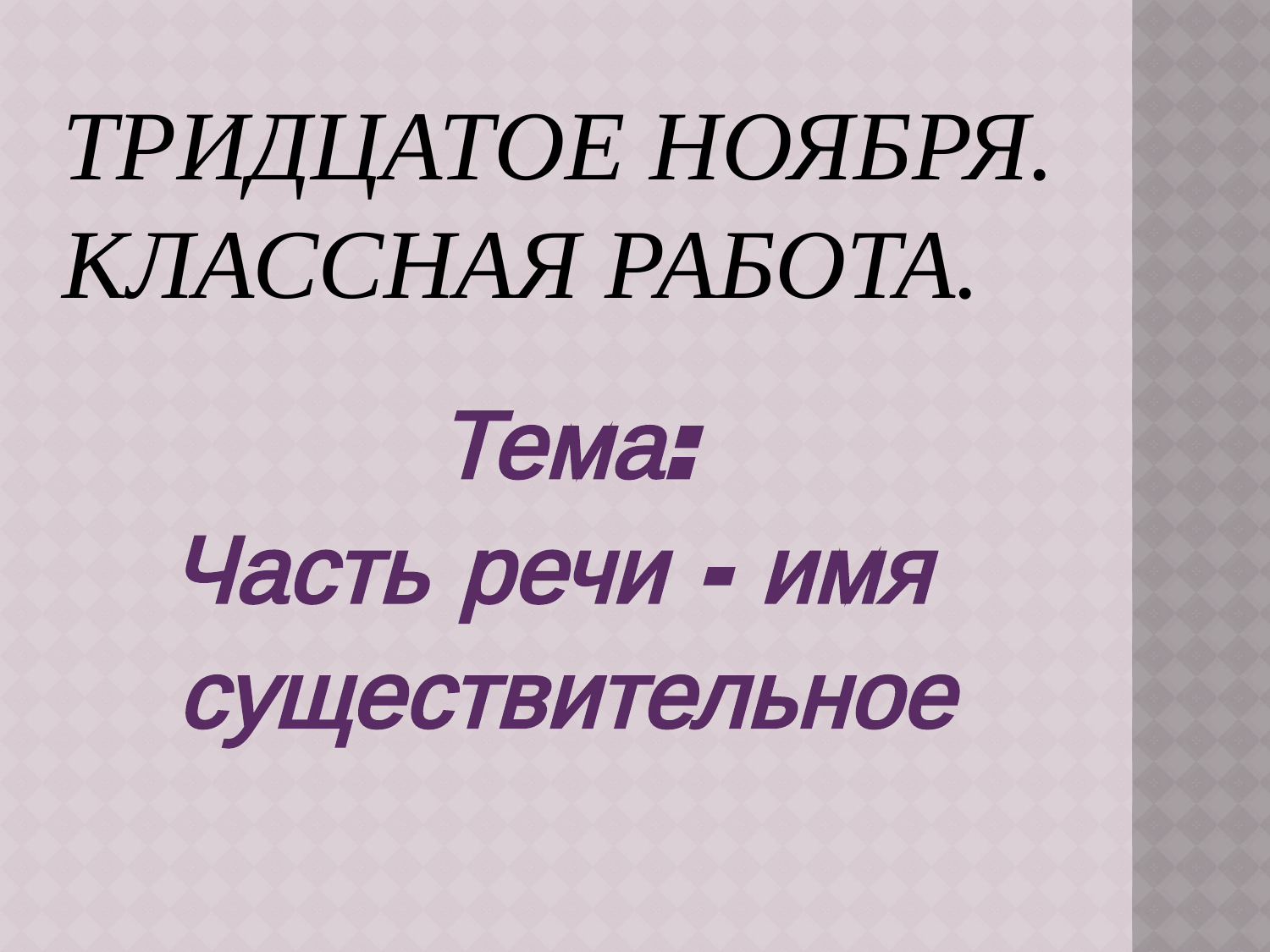

# Тридцатое ноября. Классная работа.
Тема:
Часть речи - имя
существительное